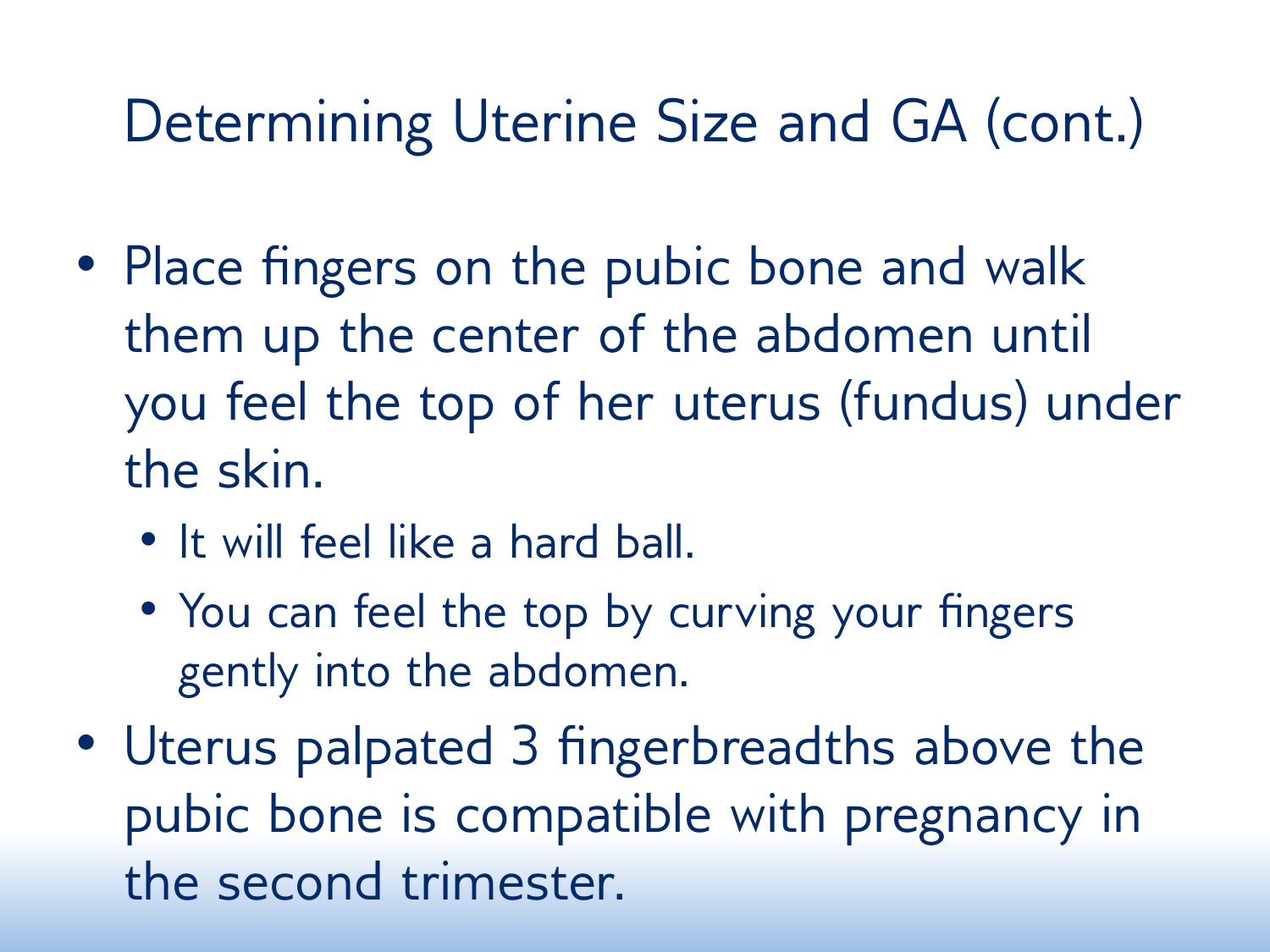

# Determining Uterine Size and GA (cont.)
Place fingers on the pubic bone and walk them up the center of the abdomen until you feel the top of her uterus (fundus) under the skin.
It will feel like a hard ball.
You can feel the top by curving your fingers gently into the abdomen.
Uterus palpated 3 fingerbreadths above the pubic bone is compatible with pregnancy in the second trimester.